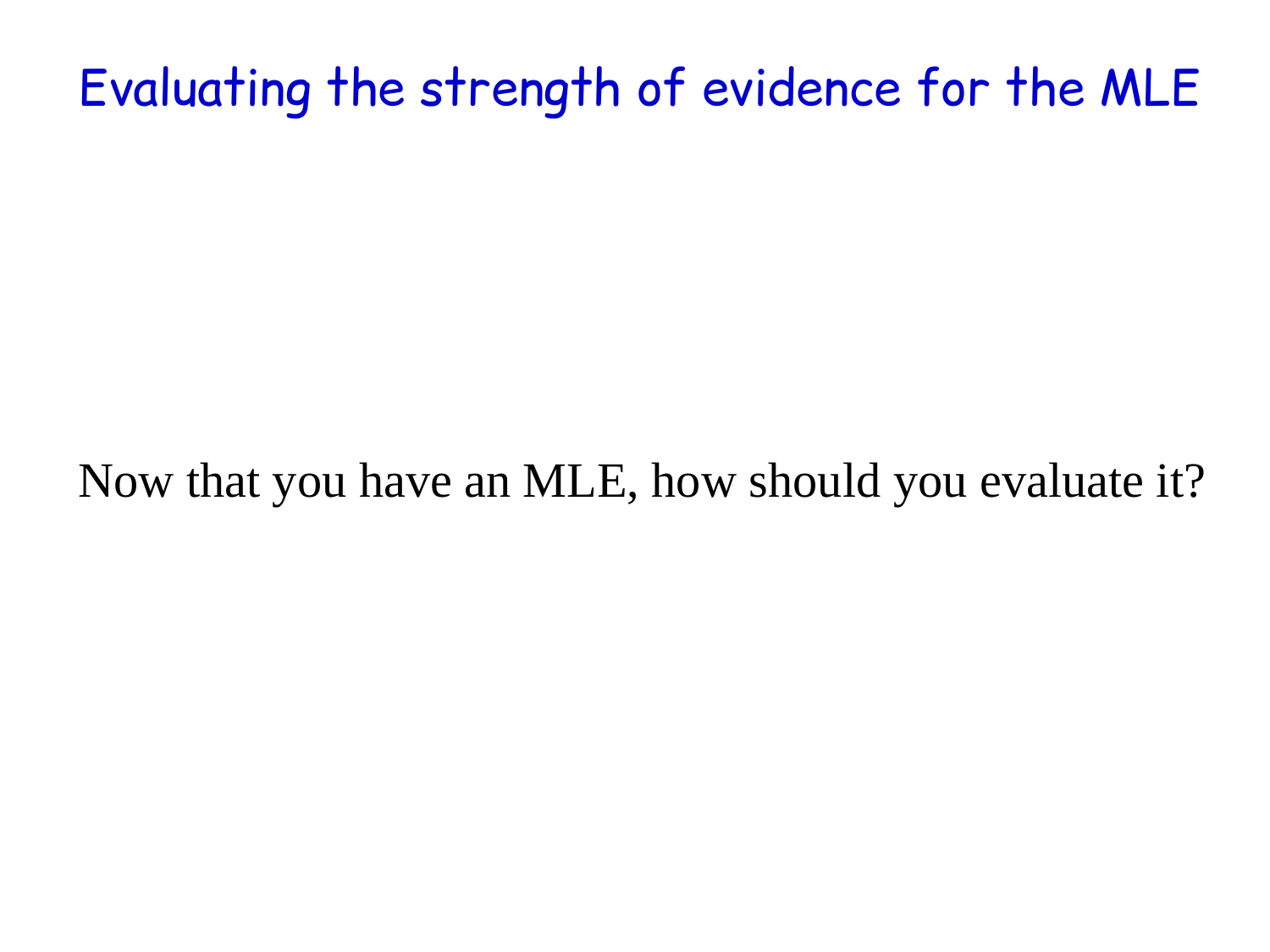

# Evaluating the strength of evidence for the MLE
Now that you have an MLE, how should you evaluate it?